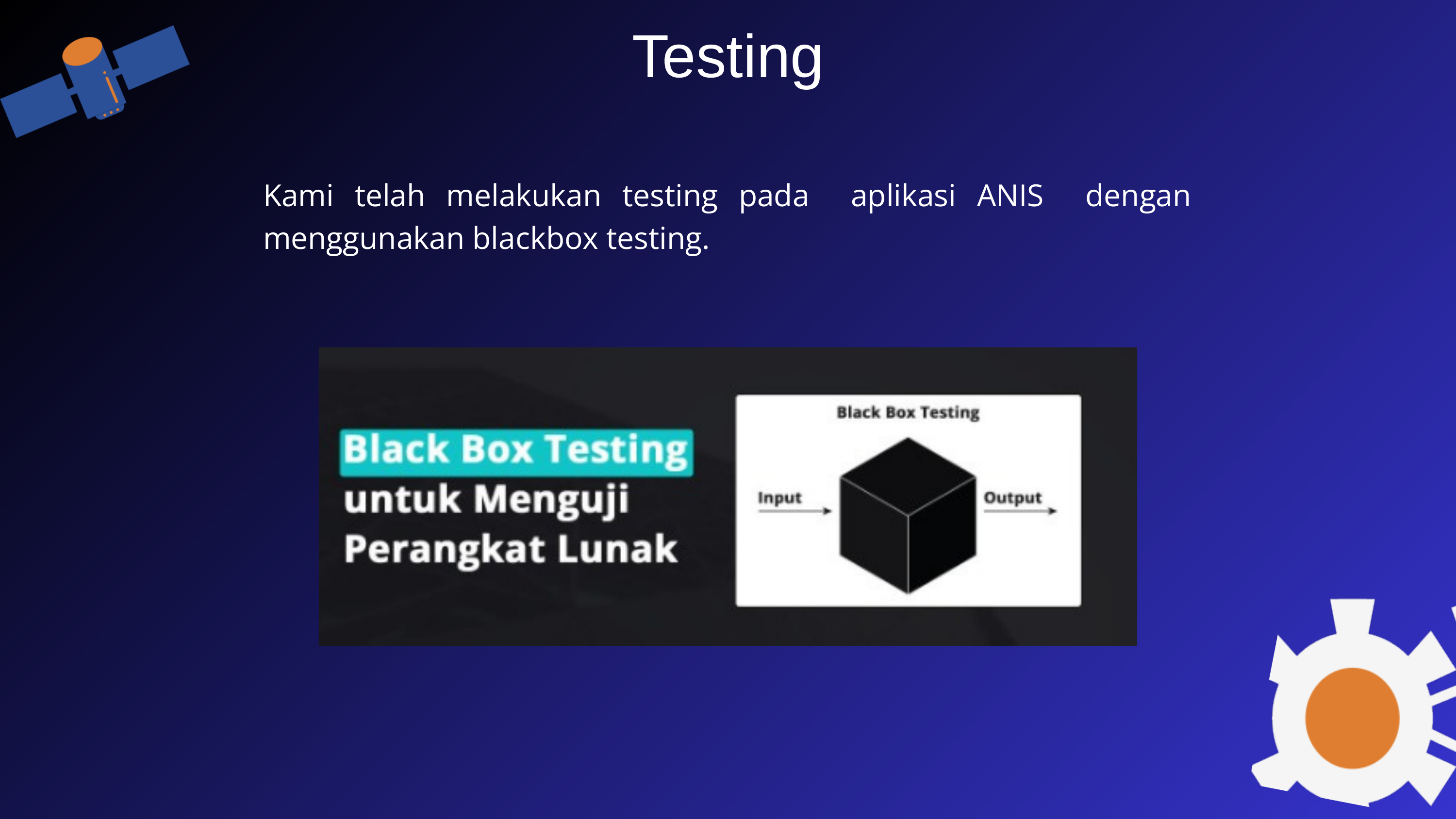

Testing
Kami telah melakukan testing pada  aplikasi ANIS  dengan menggunakan blackbox testing.